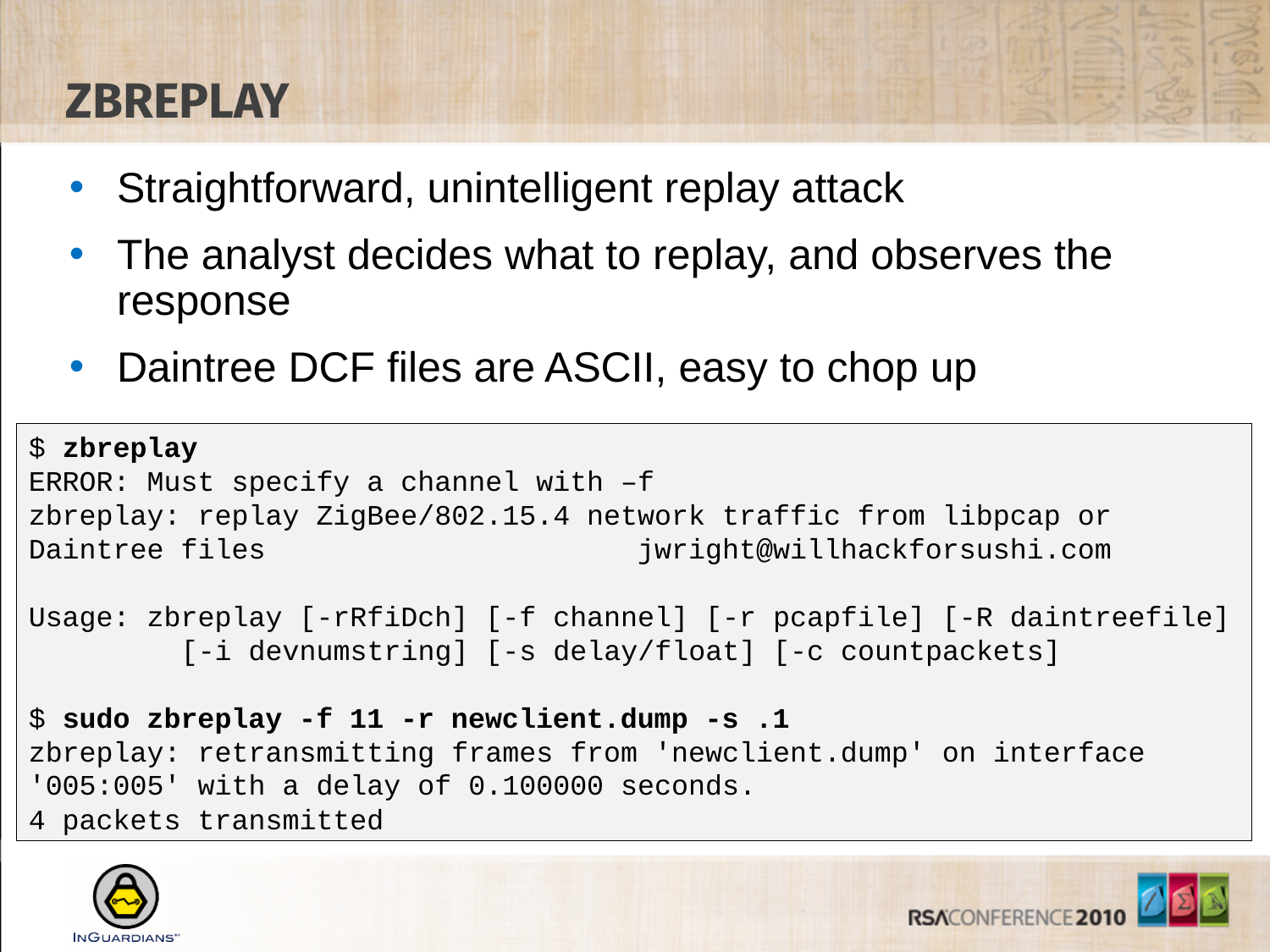

# zbreplay
Straightforward, unintelligent replay attack
The analyst decides what to replay, and observes the response
Daintree DCF files are ASCII, easy to chop up
$ zbreplay
ERROR: Must specify a channel with –f
zbreplay: replay ZigBee/802.15.4 network traffic from libpcap or Daintree files                      jwright@willhackforsushi.com

Usage: zbreplay [-rRfiDch] [-f channel] [-r pcapfile] [-R daintreefile]
         [-i devnumstring] [-s delay/float] [-c countpackets]

$ sudo zbreplay -f 11 -r newclient.dump -s .1
zbreplay: retransmitting frames from 'newclient.dump' on interface '005:005' with a delay of 0.100000 seconds.
4 packets transmitted